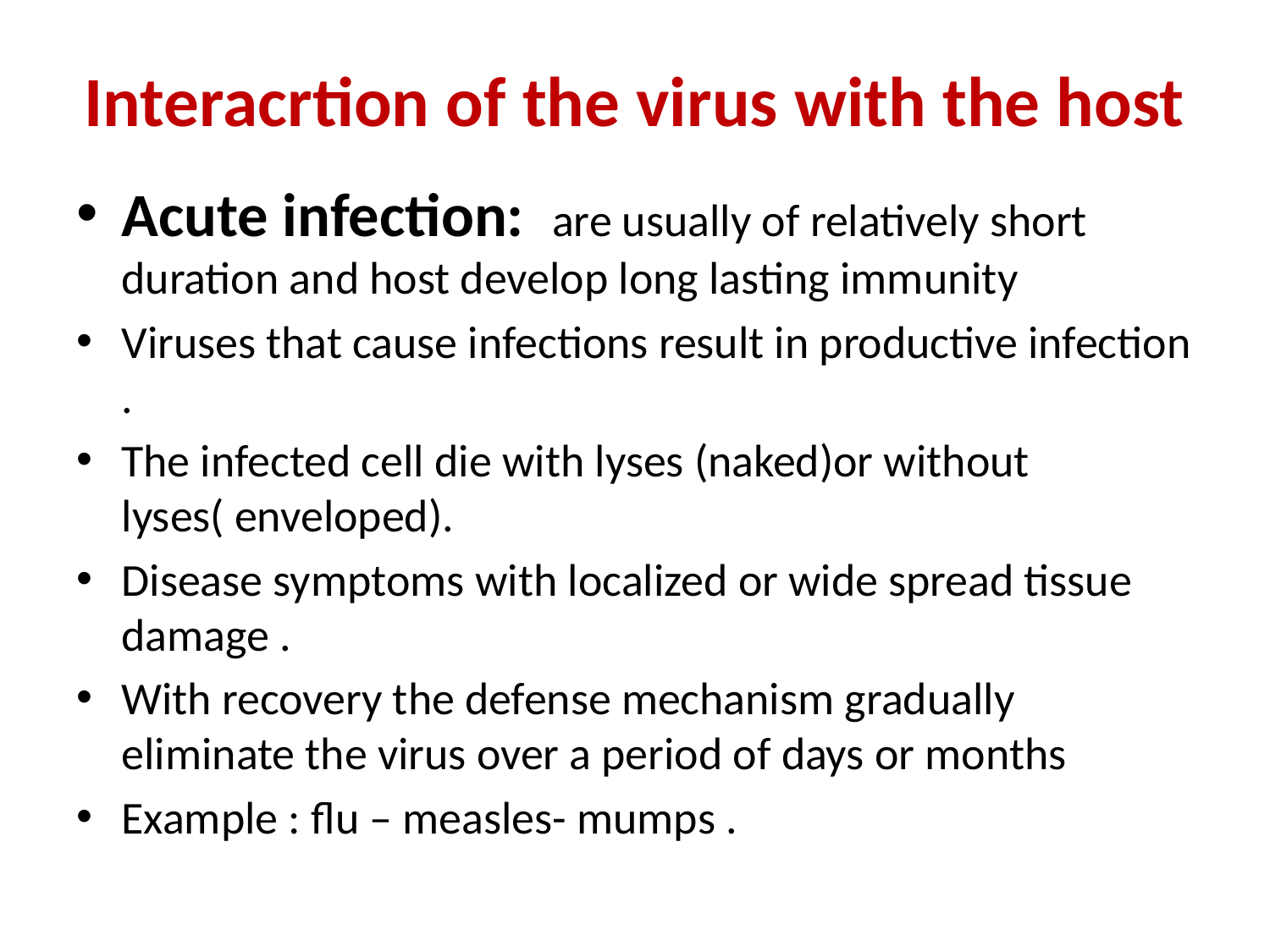

# Interacrtion of the virus with the host
Acute infection:  are usually of relatively short duration and host develop long lasting immunity
Viruses that cause infections result in productive infection .
The infected cell die with lyses (naked)or without lyses( enveloped).
Disease symptoms with localized or wide spread tissue damage .
With recovery the defense mechanism gradually eliminate the virus over a period of days or months
Example : flu – measles- mumps .